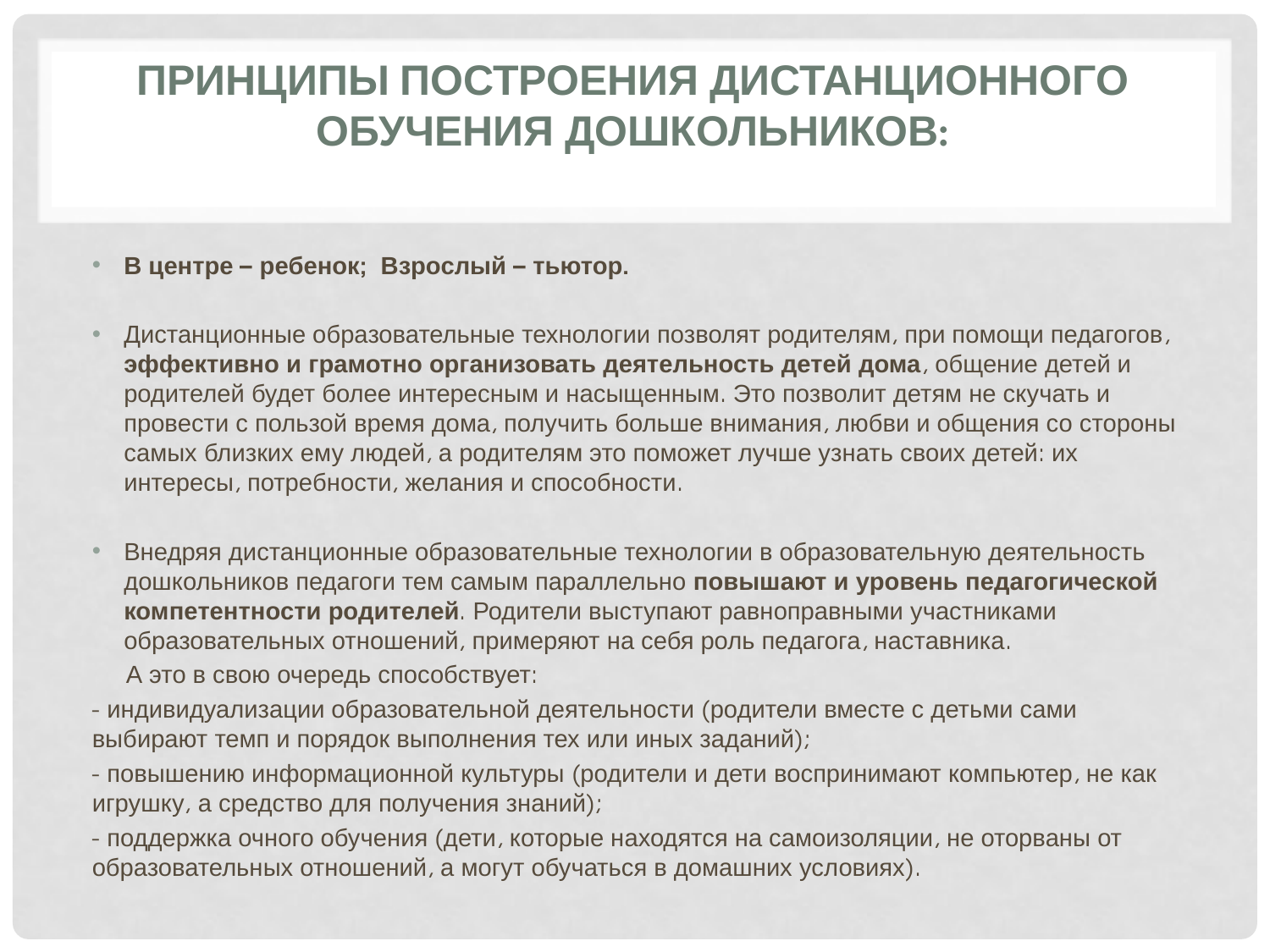

# Принципы построения дистанционного обучения дошкольников:
В центре – ребенок;  Взрослый – тьютор.

Дистанционные образовательные технологии позволят родителям, при помощи педагогов, эффективно и грамотно организовать деятельность детей дома, общение детей и родителей будет более интересным и насыщенным. Это позволит детям не скучать и провести с пользой время дома, получить больше внимания, любви и общения со стороны самых близких ему людей, а родителям это поможет лучше узнать своих детей: их интересы, потребности, желания и способности.

Внедряя дистанционные образовательные технологии в образовательную деятельность дошкольников педагоги тем самым параллельно повышают и уровень педагогической компетентности родителей. Родители выступают равноправными участниками образовательных отношений, примеряют на себя роль педагога, наставника.
     А это в свою очередь способствует:
- индивидуализации образовательной деятельности (родители вместе с детьми сами выбирают темп и порядок выполнения тех или иных заданий);
- повышению информационной культуры (родители и дети воспринимают компьютер, не как игрушку, а средство для получения знаний);
- поддержка очного обучения (дети, которые находятся на самоизоляции, не оторваны от образовательных отношений, а могут обучаться в домашних условиях).